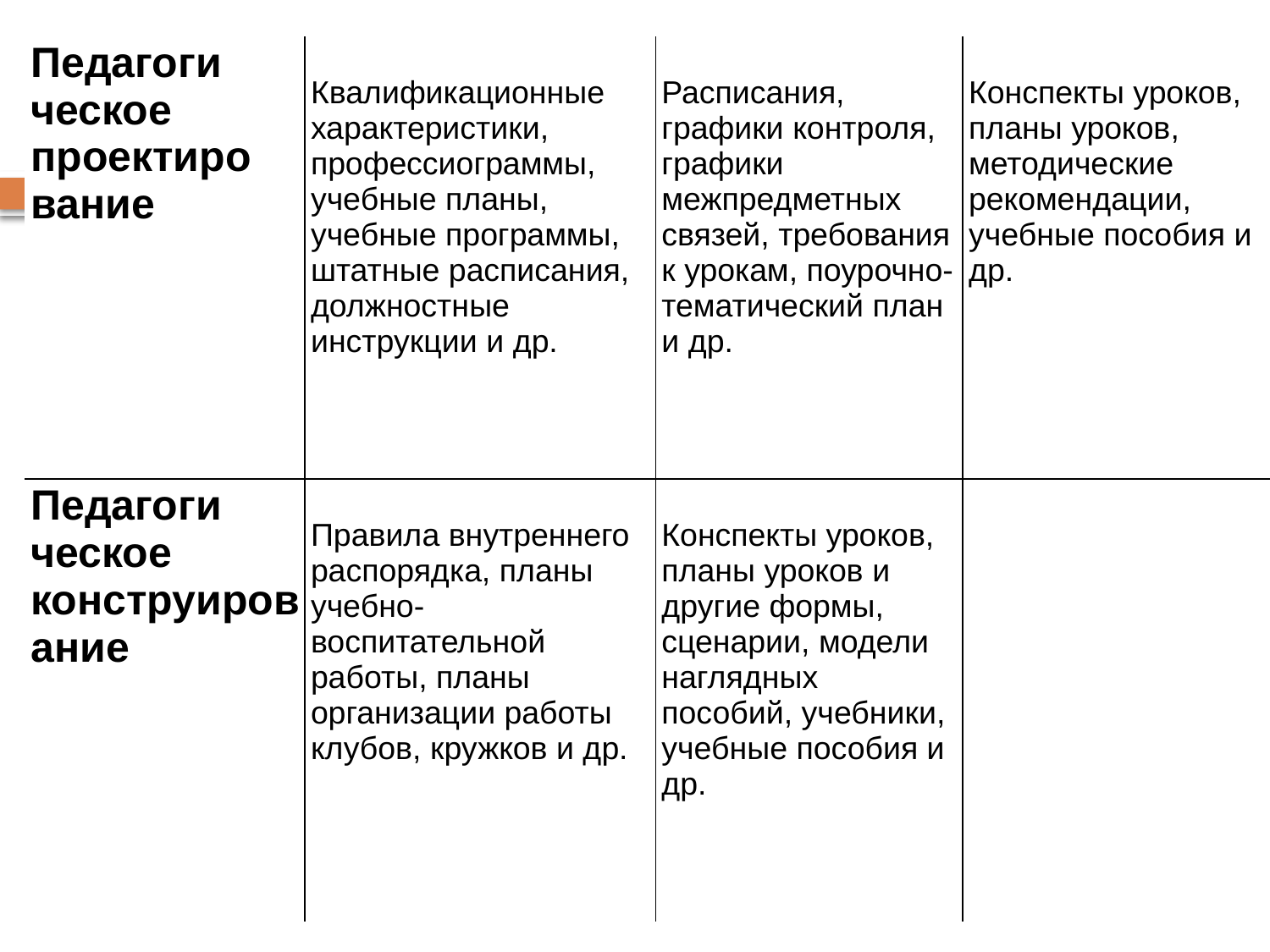

#
| Педагоги ческое проектиро вание | Квалификационные характеристики, профессиограммы, учебные планы, учебные программы, штатные расписания, должностные инструкции и др. | Расписания, графики контроля, графики межпредметных связей, требования к урокам, поурочно-тематический план и др. | Конспекты уроков, планы уроков, методические рекомендации, учебные пособия и др. |
| --- | --- | --- | --- |
| Педагоги ческое конструирование | Правила внутреннего распорядка, планы учебно-воспитательной работы, планы организации работы клубов, кружков и др. | Конспекты уроков, планы уроков и другие формы, сценарии, модели наглядных пособий, учебники, учебные пособия и др. |  |